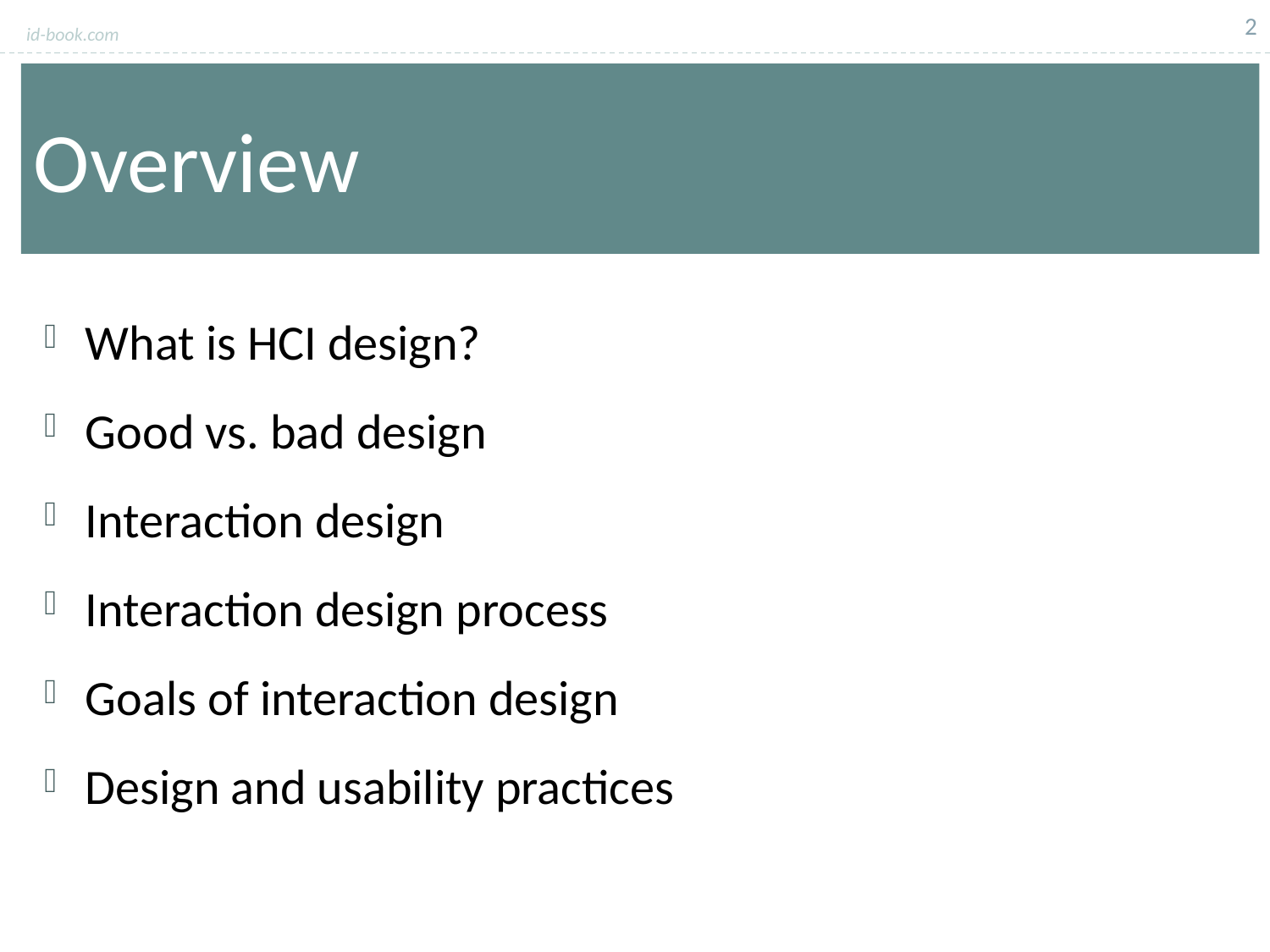

2
Overview
 What is HCI design?
 Good vs. bad design
 Interaction design
 Interaction design process
 Goals of interaction design
 Design and usability practices